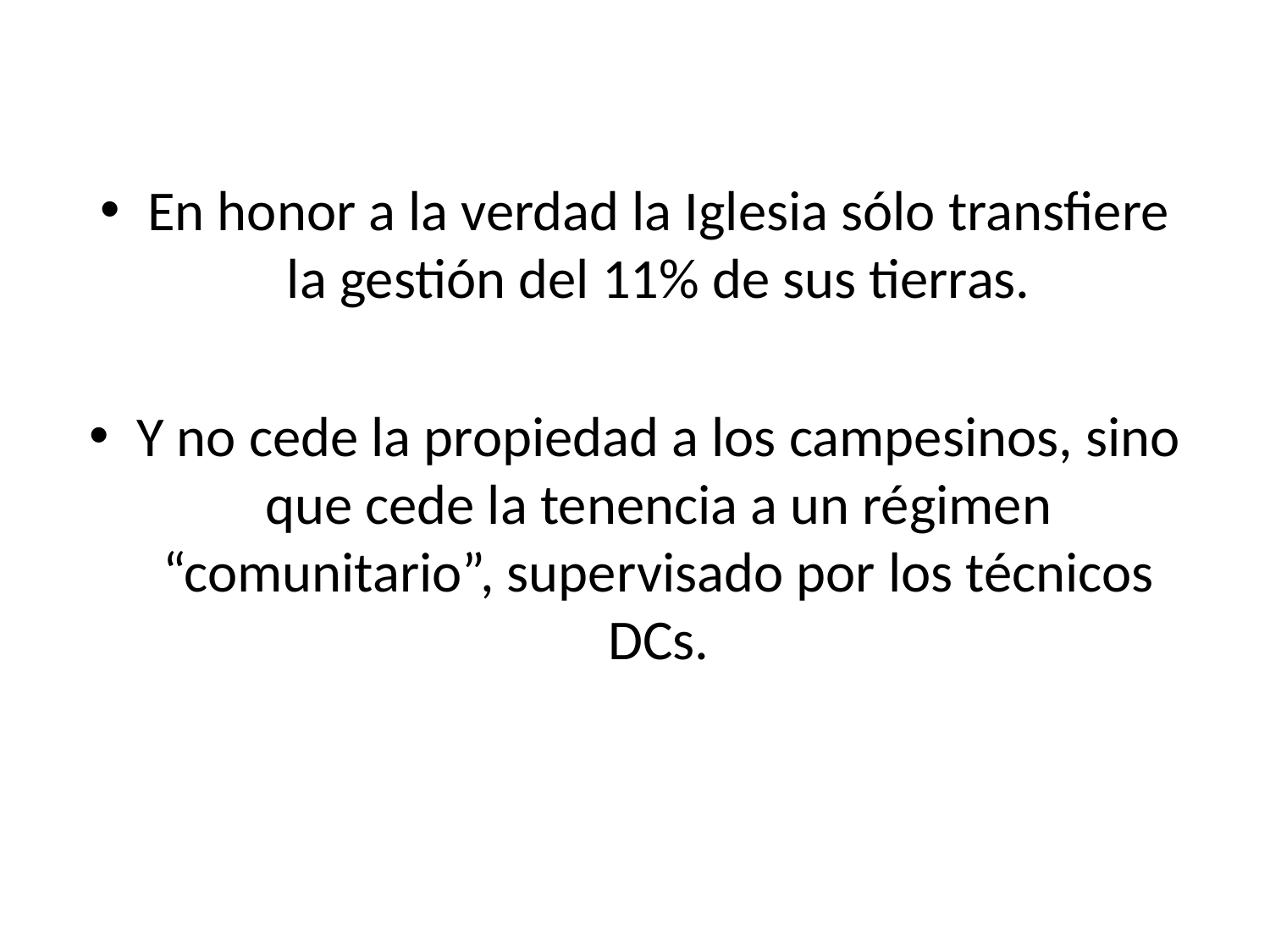

En honor a la verdad la Iglesia sólo transfiere la gestión del 11% de sus tierras.

Y no cede la propiedad a los campesinos, sino que cede la tenencia a un régimen “comunitario”, supervisado por los técnicos DCs.